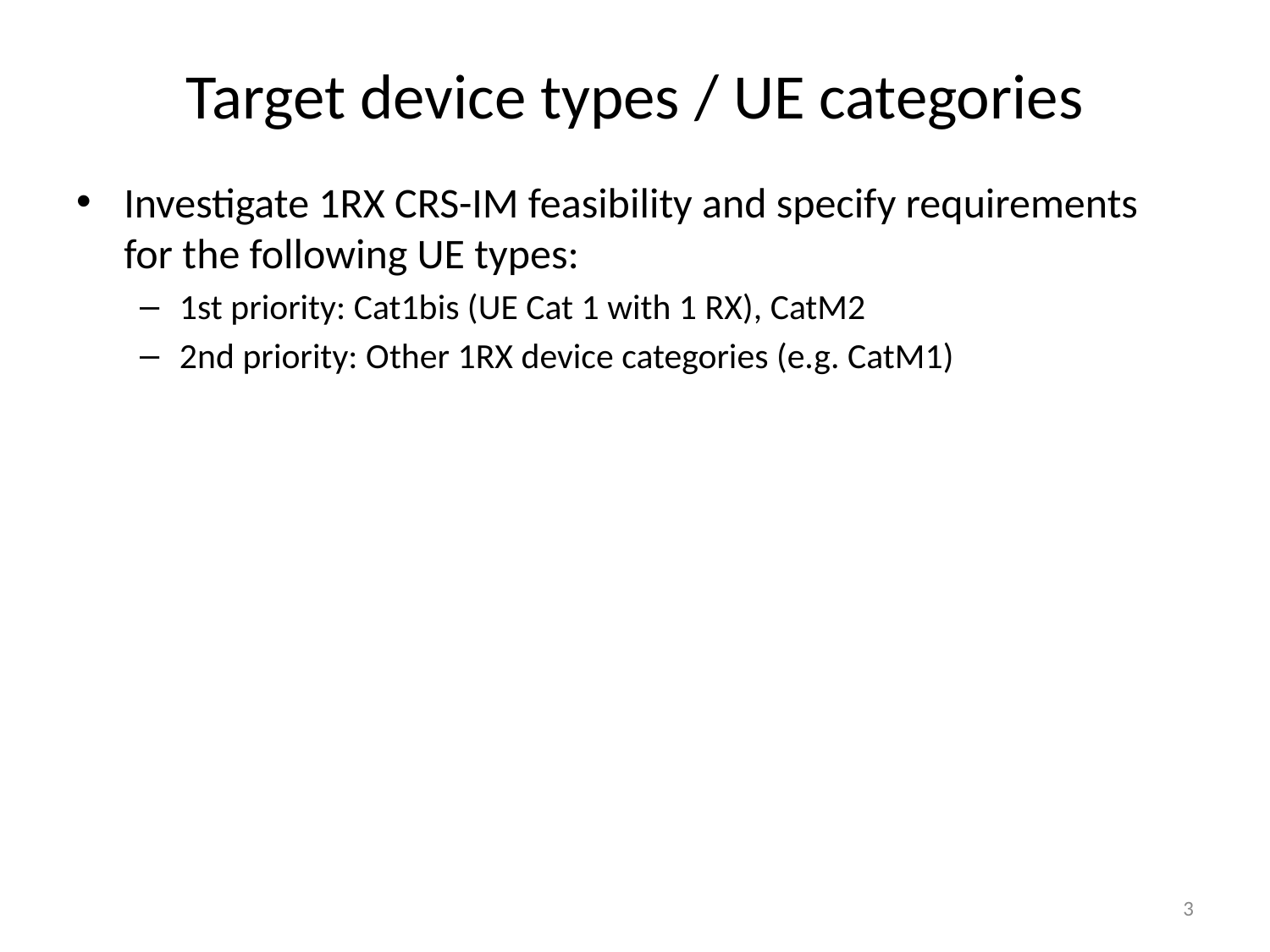

# Target device types / UE categories
Investigate 1RX CRS-IM feasibility and specify requirements for the following UE types:
1st priority: Cat1bis (UE Cat 1 with 1 RX), CatM2
2nd priority: Other 1RX device categories (e.g. CatM1)

3